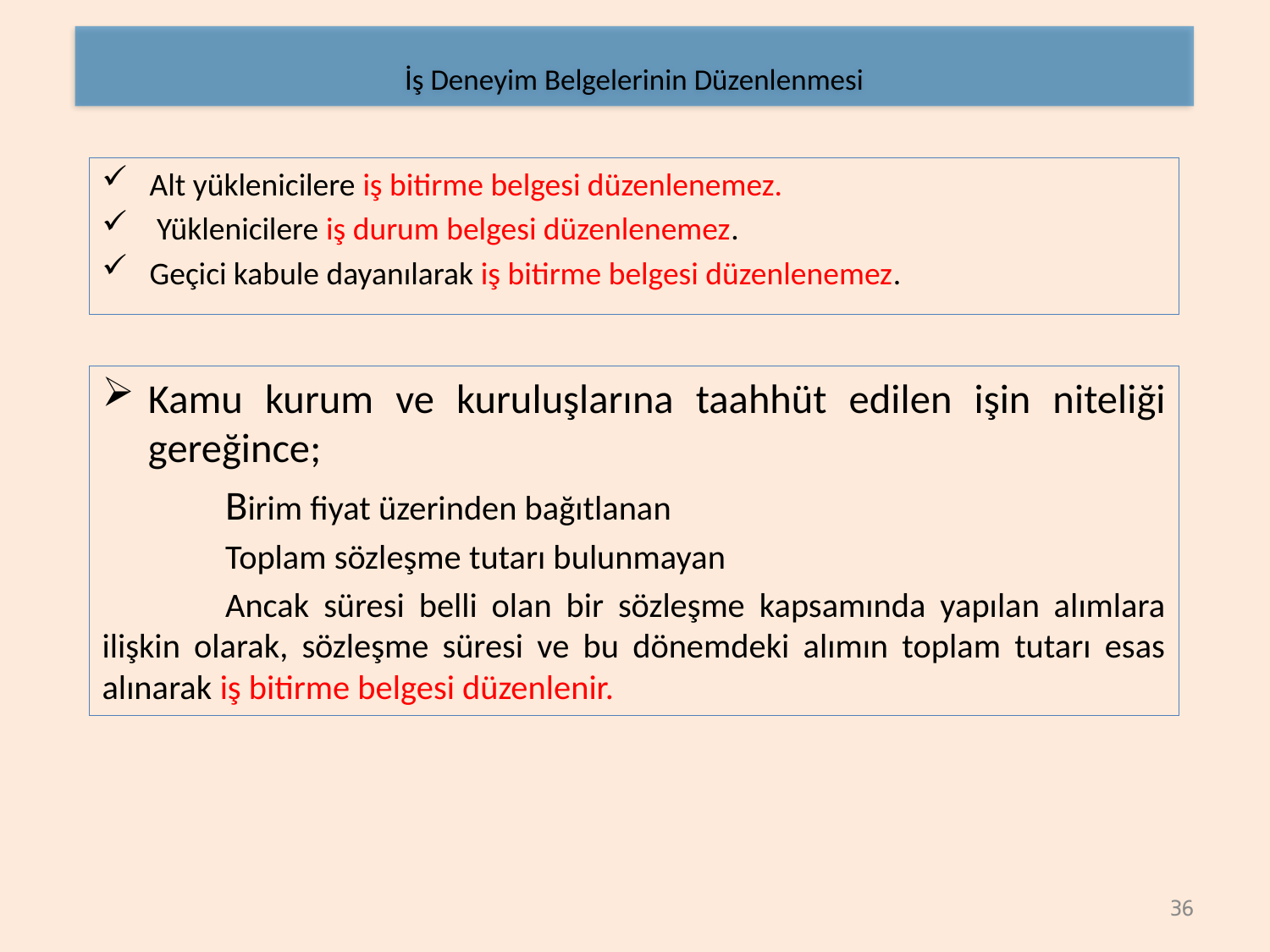

İş Deneyim Belgelerinin Düzenlenmesi

Alt yüklenicilere iş bitirme belgesi düzenlenemez.
 Yüklenicilere iş durum belgesi düzenlenemez.
Geçici kabule dayanılarak iş bitirme belgesi düzenlenemez.

Kamu kurum ve kuruluşlarına taahhüt edilen işin niteliği gereğince;
	Birim fiyat üzerinden bağıtlanan
	Toplam sözleşme tutarı bulunmayan
	Ancak süresi belli olan bir sözleşme kapsamında yapılan alımlara ilişkin olarak, sözleşme süresi ve bu dönemdeki alımın toplam tutarı esas alınarak iş bitirme belgesi düzenlenir.

36